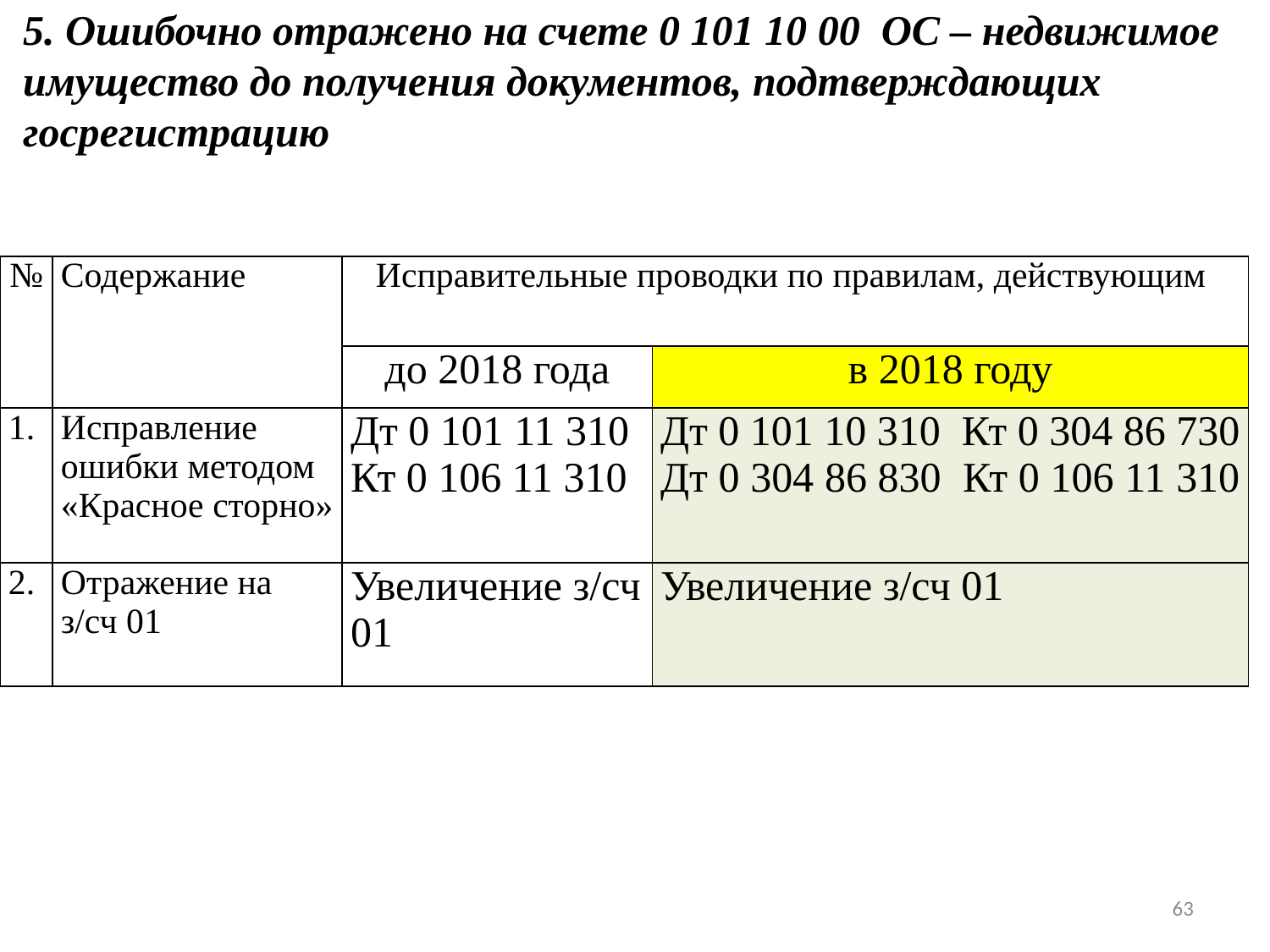

5. Ошибочно отражено на счете 0 101 10 00  ОС – недвижимое имущество до получения документов, подтверждающих госрегистрацию

| № | Содержание | Исправительные проводки по правилам, действующим |  |
| --- | --- | --- | --- |
|  |  | до 2018 года | в 2018 году |
| 1. | Исправление ошибки методом «Красное сторно» | Дт 0 101 11 310 Кт 0 106 11 310 | Дт 0 101 10 310 Кт 0 304 86 730 Дт 0 304 86 830 Кт 0 106 11 310 |
| 2. | Отражение на з/сч 01 | Увеличение з/сч 01 | Увеличение з/сч 01 |
63